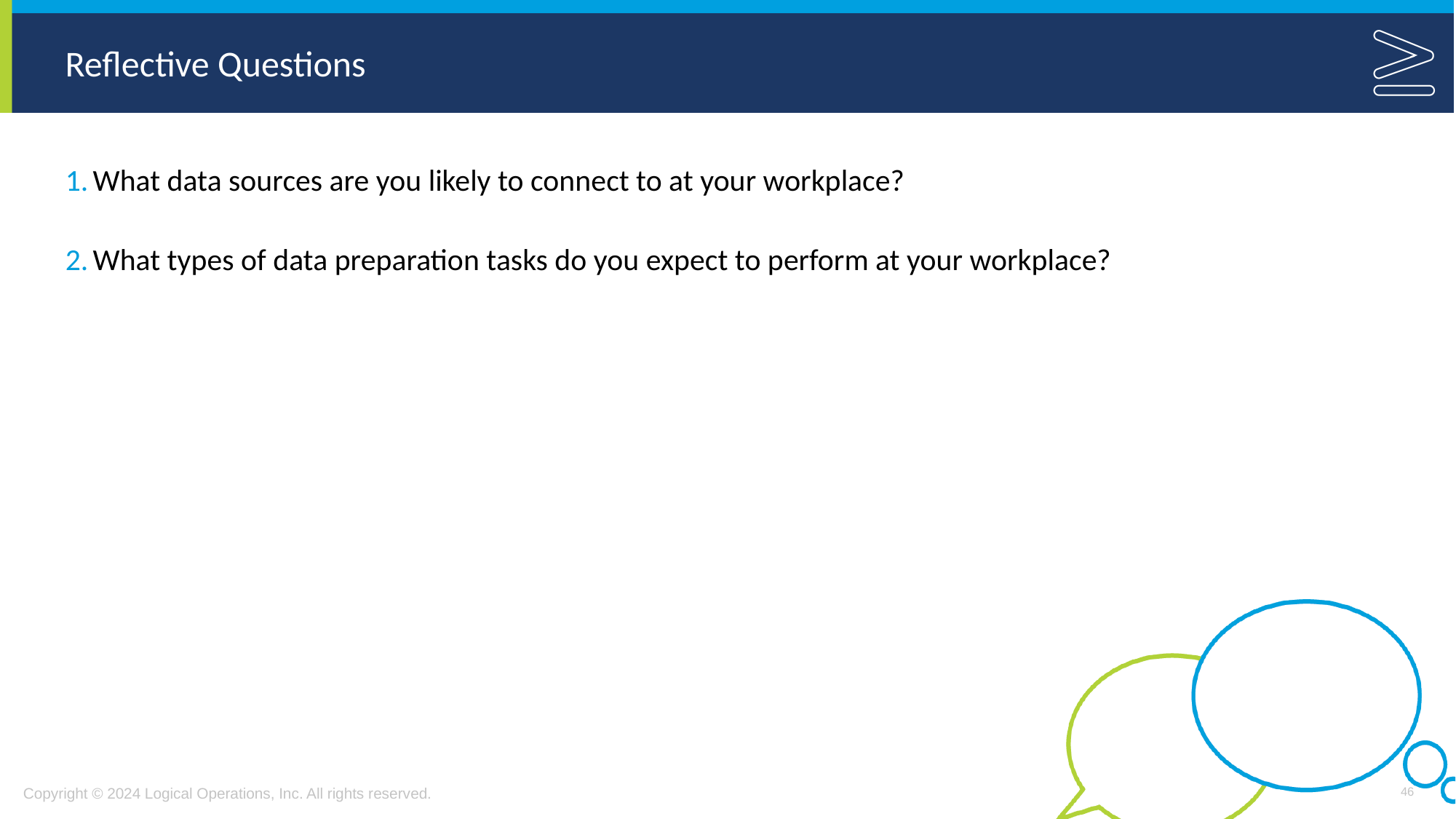

What data sources are you likely to connect to at your workplace?
What types of data preparation tasks do you expect to perform at your workplace?
46